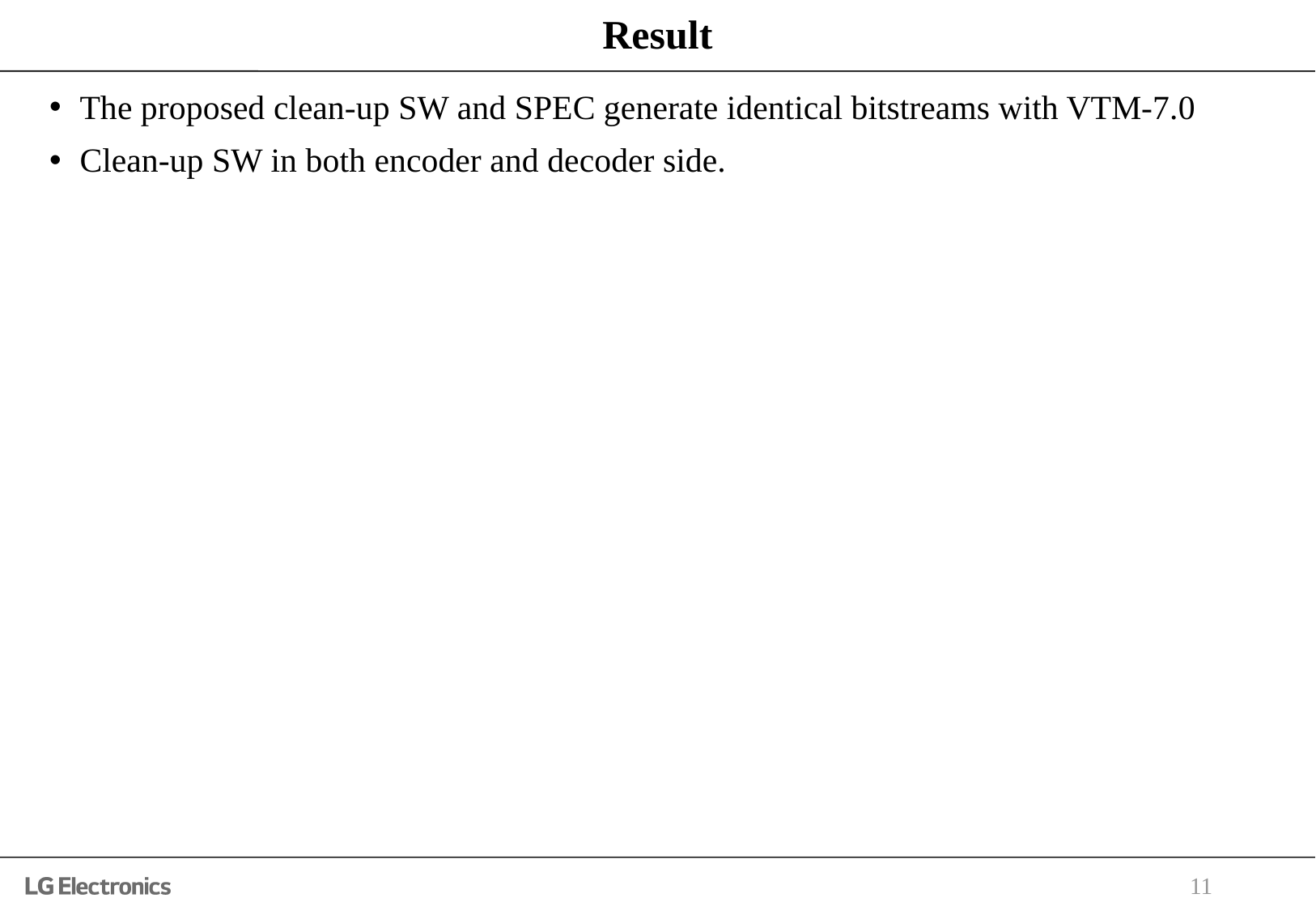

# Result
The proposed clean-up SW and SPEC generate identical bitstreams with VTM-7.0
Clean-up SW in both encoder and decoder side.

11